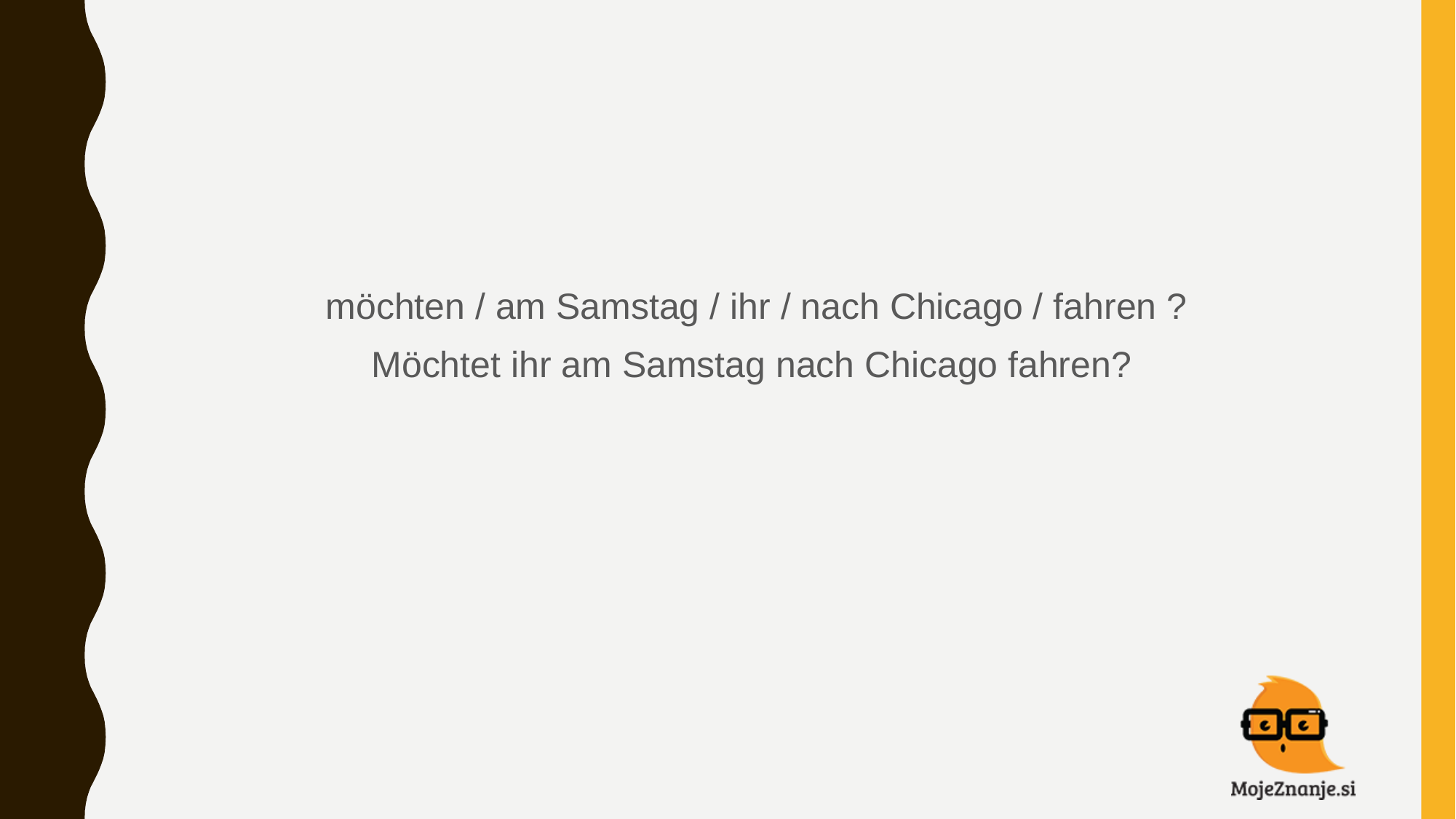

#
möchten / am Samstag / ihr / nach Chicago / fahren ?
Möchtet ihr am Samstag nach Chicago fahren?